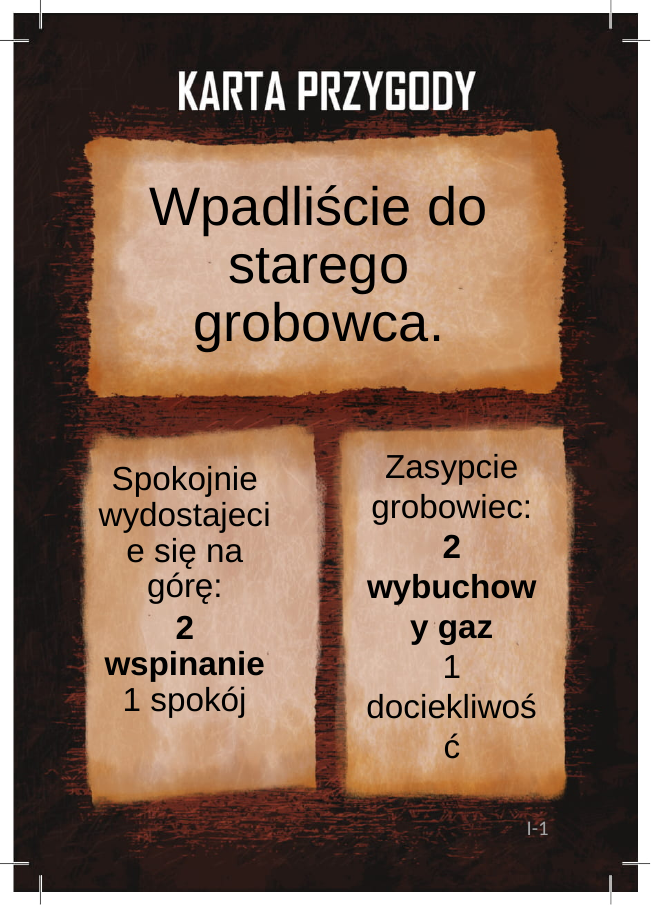

# Wpadliście do starego grobowca.
Zasypcie grobowiec:
2 wybuchowy gaz
1 dociekliwość
Spokojnie wydostajecie się na górę:
2 wspinanie
1 spokój
I-1